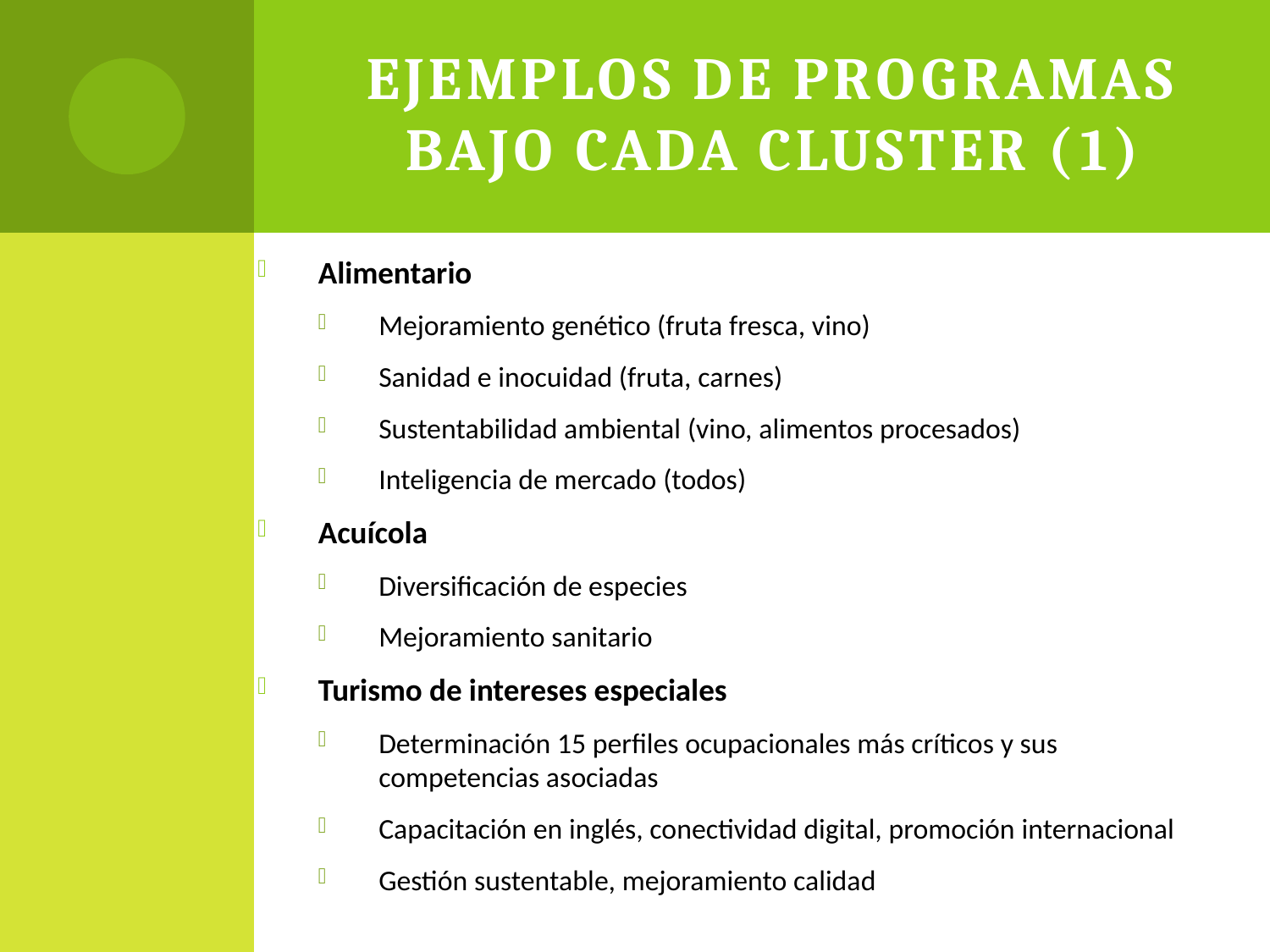

# Ejemplos de programas bajo cada cluster (1)
Alimentario
Mejoramiento genético (fruta fresca, vino)
Sanidad e inocuidad (fruta, carnes)
Sustentabilidad ambiental (vino, alimentos procesados)
Inteligencia de mercado (todos)
Acuícola
Diversificación de especies
Mejoramiento sanitario
Turismo de intereses especiales
Determinación 15 perfiles ocupacionales más críticos y sus competencias asociadas
Capacitación en inglés, conectividad digital, promoción internacional
Gestión sustentable, mejoramiento calidad